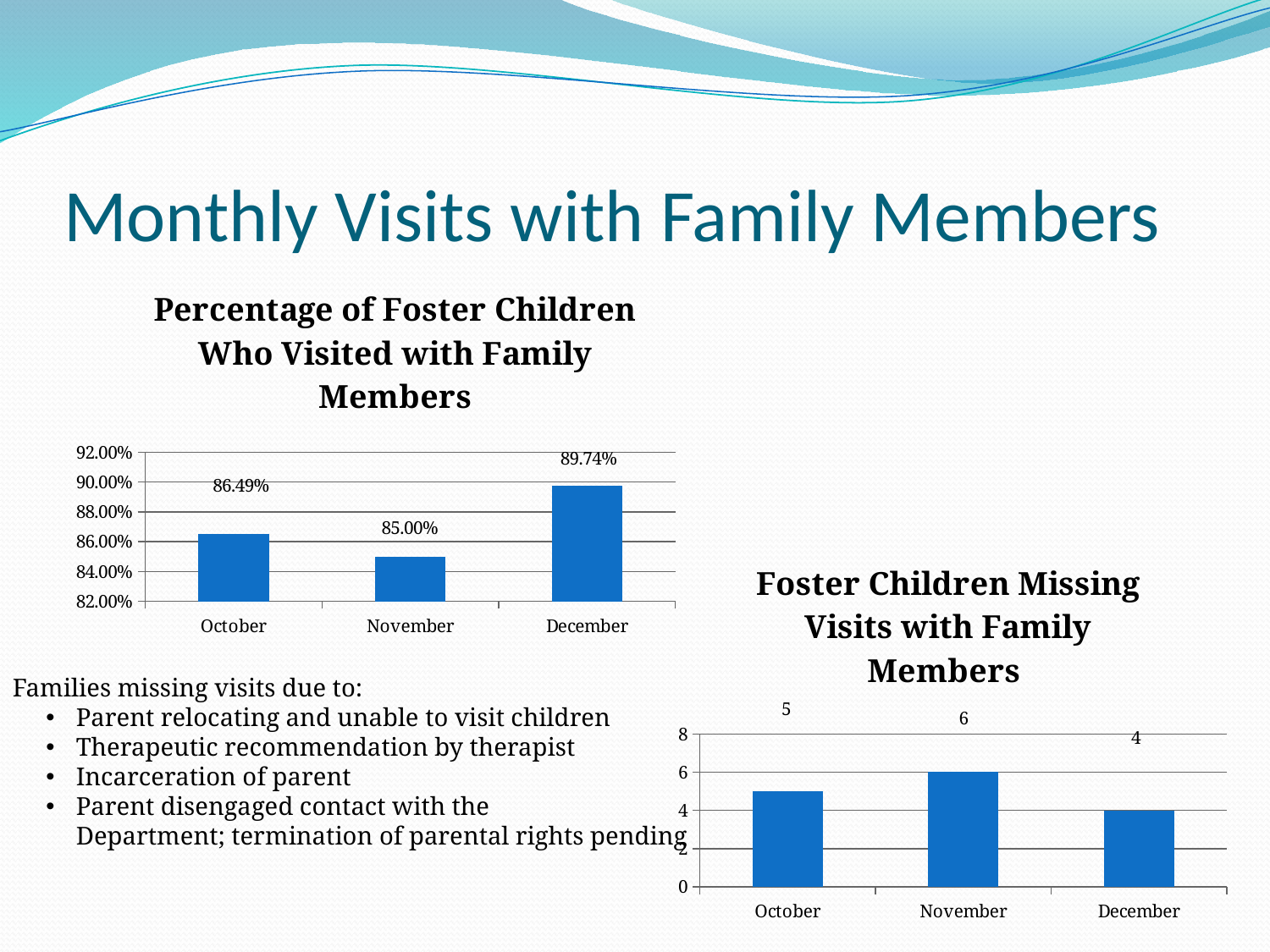

# Monthly Visits with Family Members

### Chart: Percentage of Foster Children Who Visited with Family Members

| Category |  |
|---|---|
| October | 0.8649000000000006 |
| November | 0.8500000000000005 |
| December | 0.8974 |

### Chart: Foster Children Missing Visits with Family Members

| Category |  |
|---|---|
| October | 5.0 |
| November | 6.0 |
| December | 4.0 |
Families missing visits due to:
Parent relocating and unable to visit children
Therapeutic recommendation by therapist
Incarceration of parent
Parent disengaged contact with the
Department; termination of parental rights pending